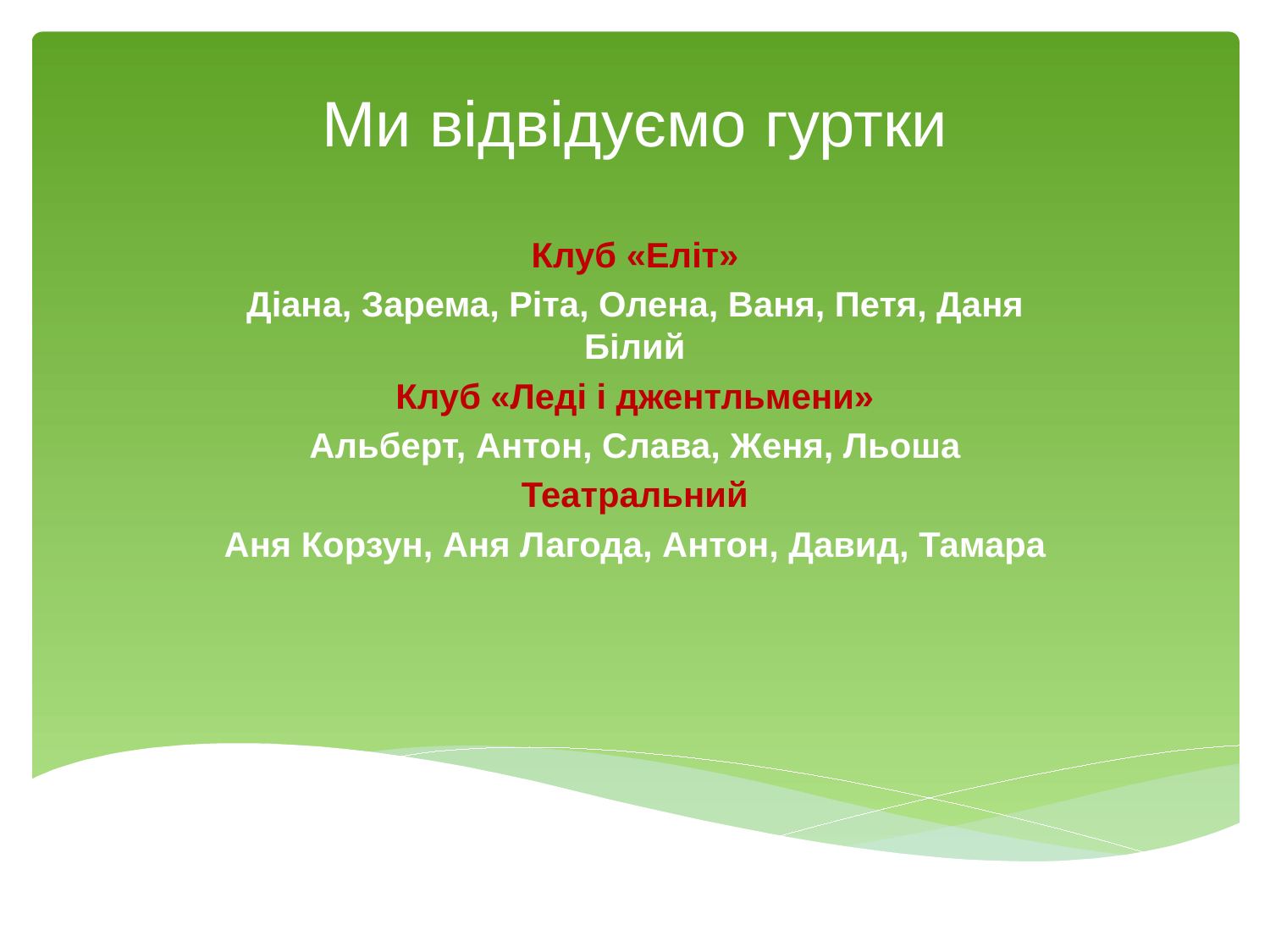

# Ми відвідуємо гуртки
Клуб «Еліт»
Діана, Зарема, Ріта, Олена, Ваня, Петя, Даня Білий
Клуб «Леді і джентльмени»
Альберт, Антон, Слава, Женя, Льоша
Театральний
Аня Корзун, Аня Лагода, Антон, Давид, Тамара